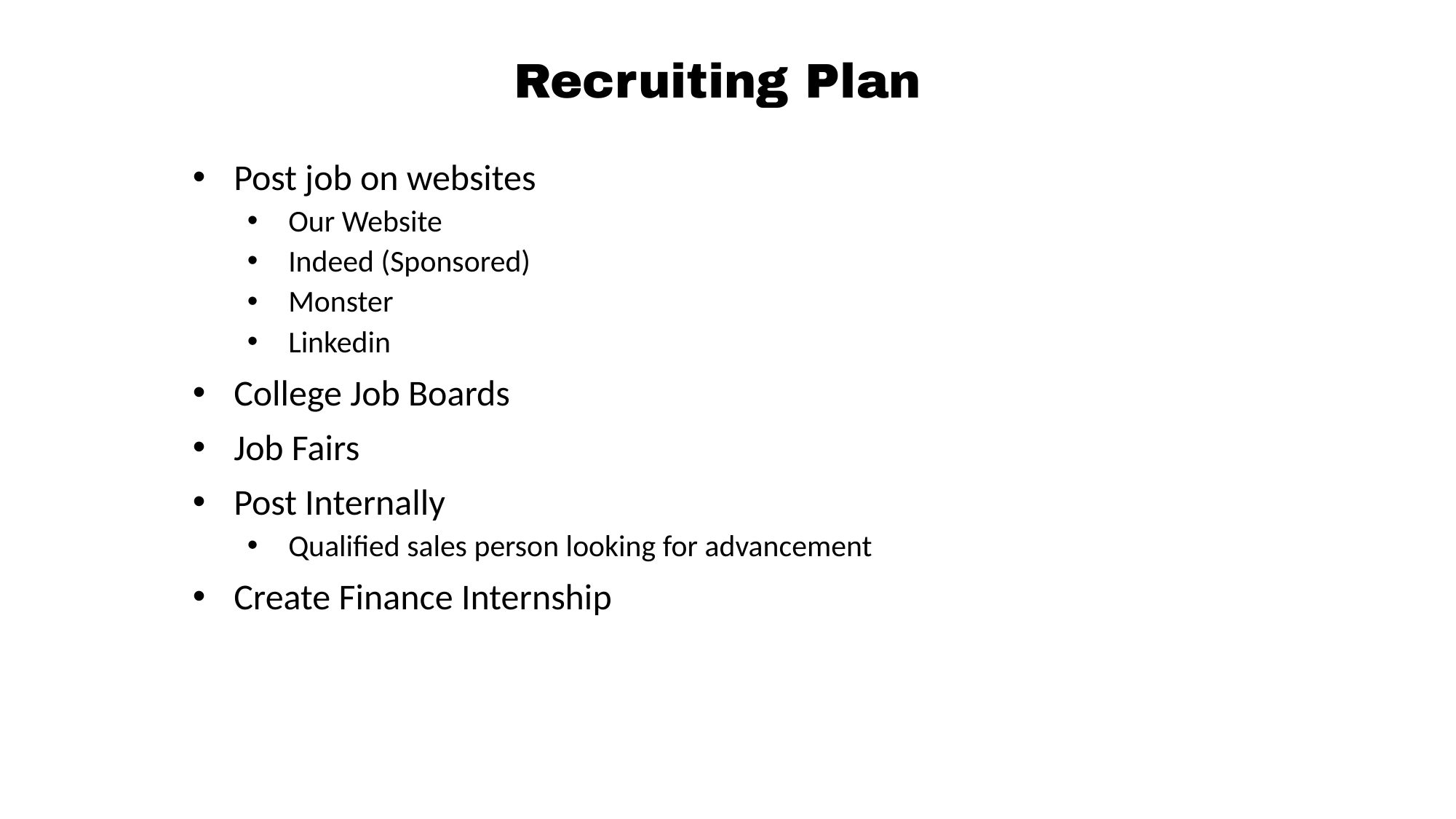

# Recruiting Plan
Post job on websites
Our Website
Indeed (Sponsored)
Monster
Linkedin
College Job Boards
Job Fairs
Post Internally
Qualified sales person looking for advancement
Create Finance Internship